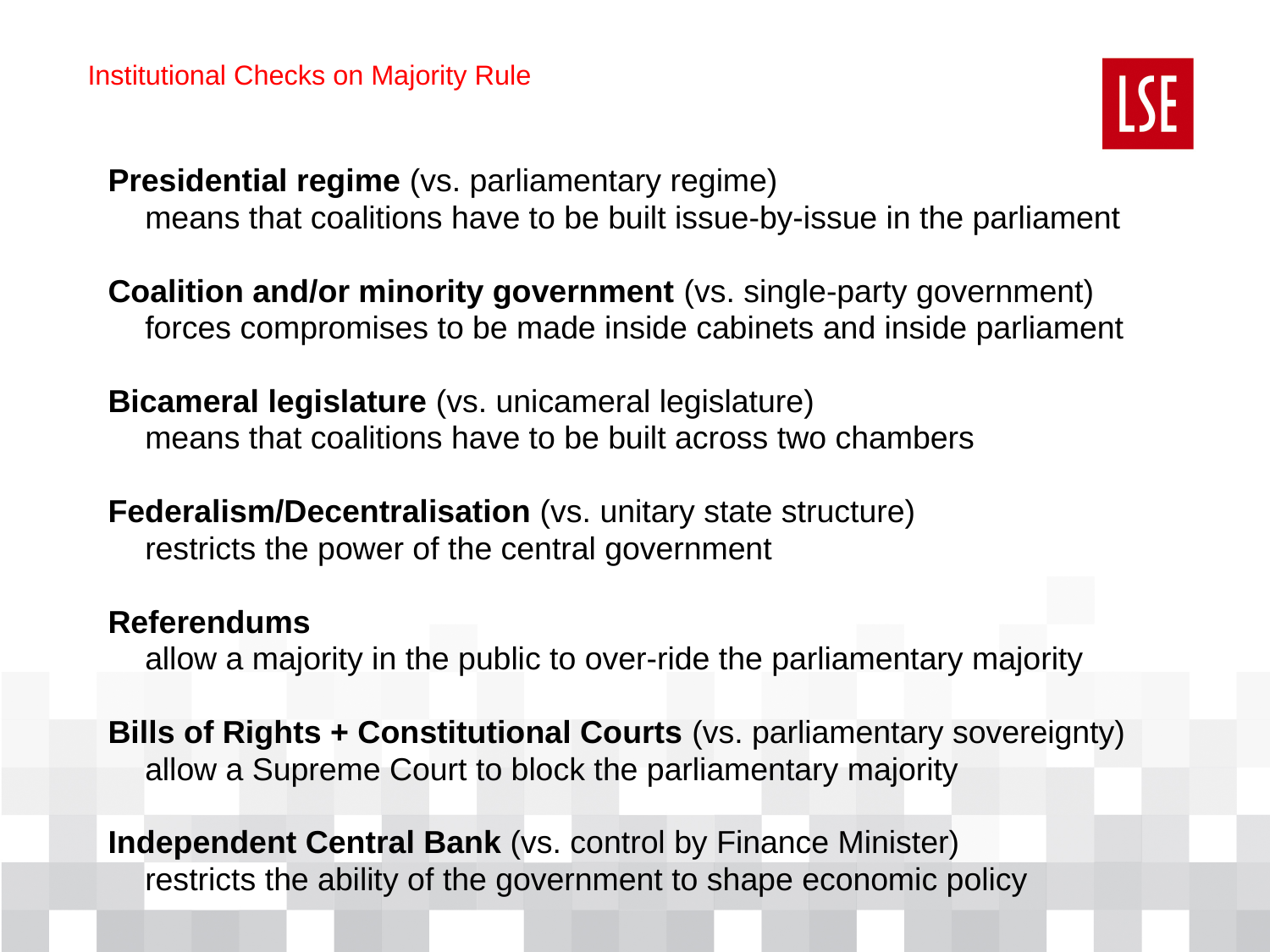

# Institutional Checks on Majority Rule
Presidential regime (vs. parliamentary regime)
	means that coalitions have to be built issue-by-issue in the parliament

Coalition and/or minority government (vs. single-party government)
	forces compromises to be made inside cabinets and inside parliament

Bicameral legislature (vs. unicameral legislature)
	means that coalitions have to be built across two chambers

Federalism/Decentralisation (vs. unitary state structure)
	restricts the power of the central government

Referendums
	allow a majority in the public to over-ride the parliamentary majority

Bills of Rights + Constitutional Courts (vs. parliamentary sovereignty)
	allow a Supreme Court to block the parliamentary majority

Independent Central Bank (vs. control by Finance Minister)
	restricts the ability of the government to shape economic policy